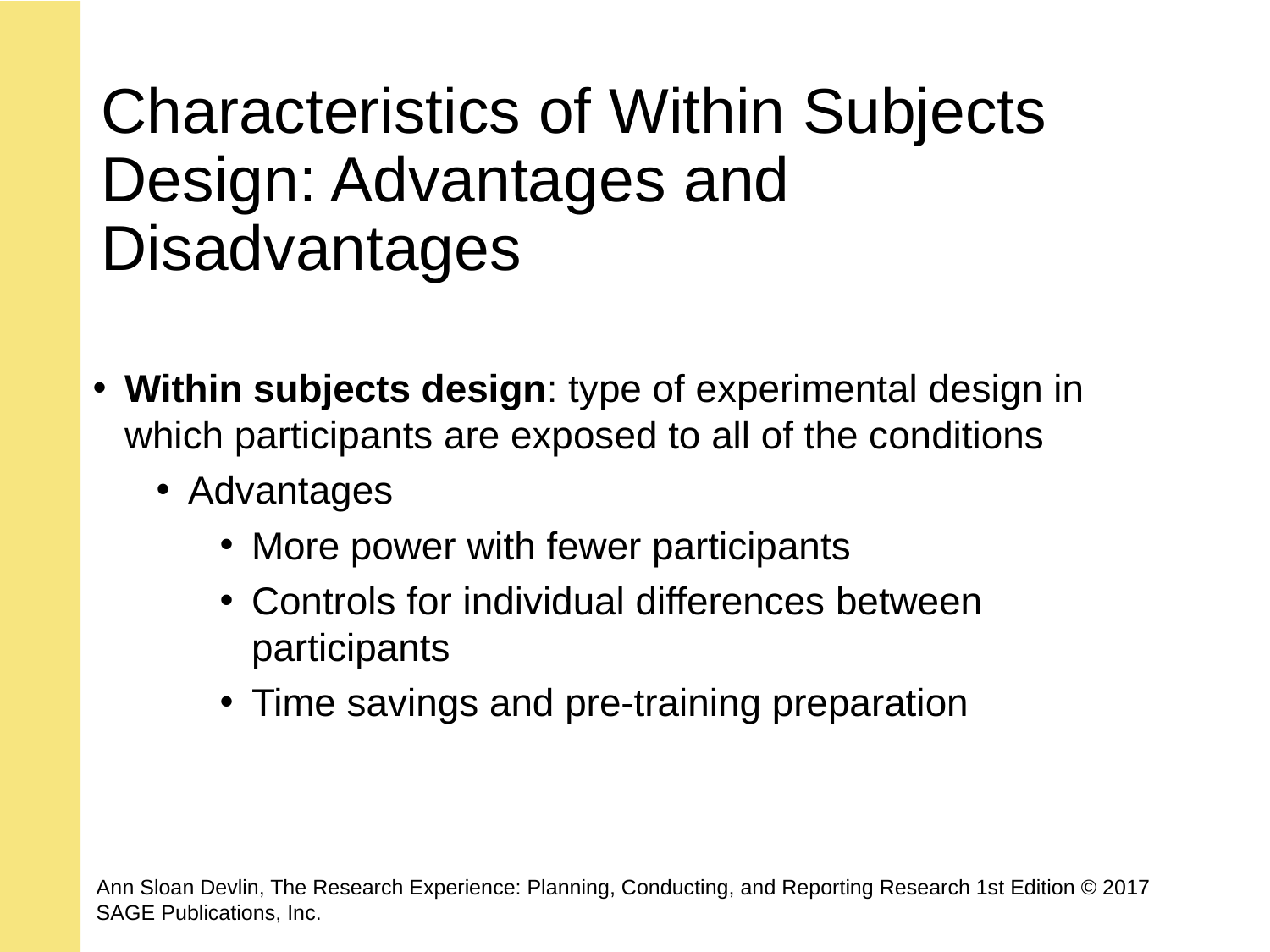

# Characteristics of Within Subjects Design: Advantages and Disadvantages
Within subjects design: type of experimental design in which participants are exposed to all of the conditions
Advantages
More power with fewer participants
Controls for individual differences between participants
Time savings and pre-training preparation